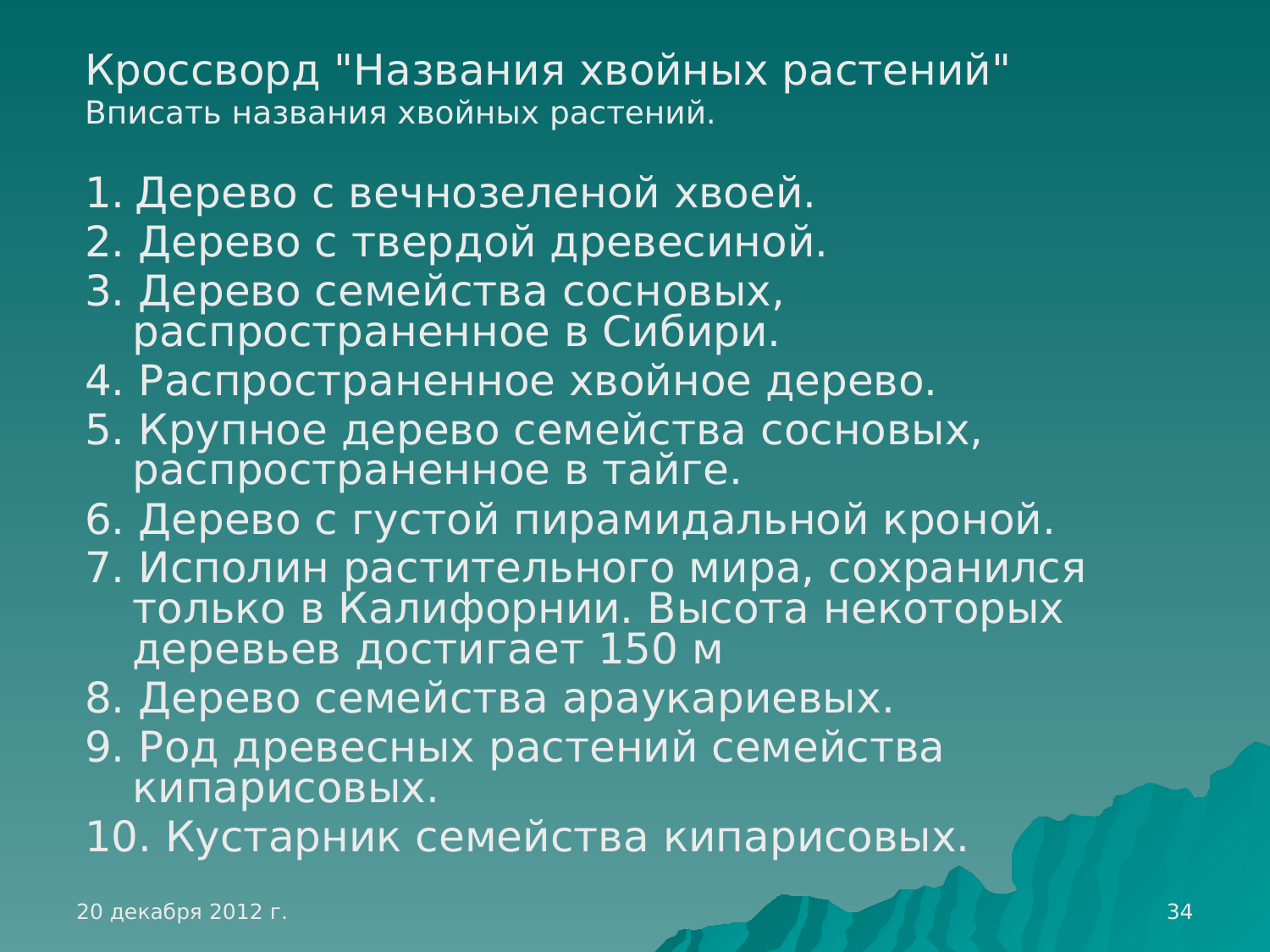

#
Кроссворд "Названия хвойных растений"
Вписать названия хвойных растений.

1. Дерево с вечнозеленой хвоей.
2. Дерево с твердой древесиной.
3. Дерево семейства сосновых, распространенное в Сибири.
4. Распространенное хвойное дерево.
5. Крупное дерево семейства сосновых, распространенное в тайге.
6. Дерево с густой пирамидальной кроной.
7. Исполин растительного мира, сохранился только в Калифорнии. Высота некоторых деревьев достигает 150 м
8. Дерево семейства араукариевых.
9. Род древесных растений семейства кипарисовых.
10. Кустарник семейства кипарисовых.
20 декабря 2012 г.
34